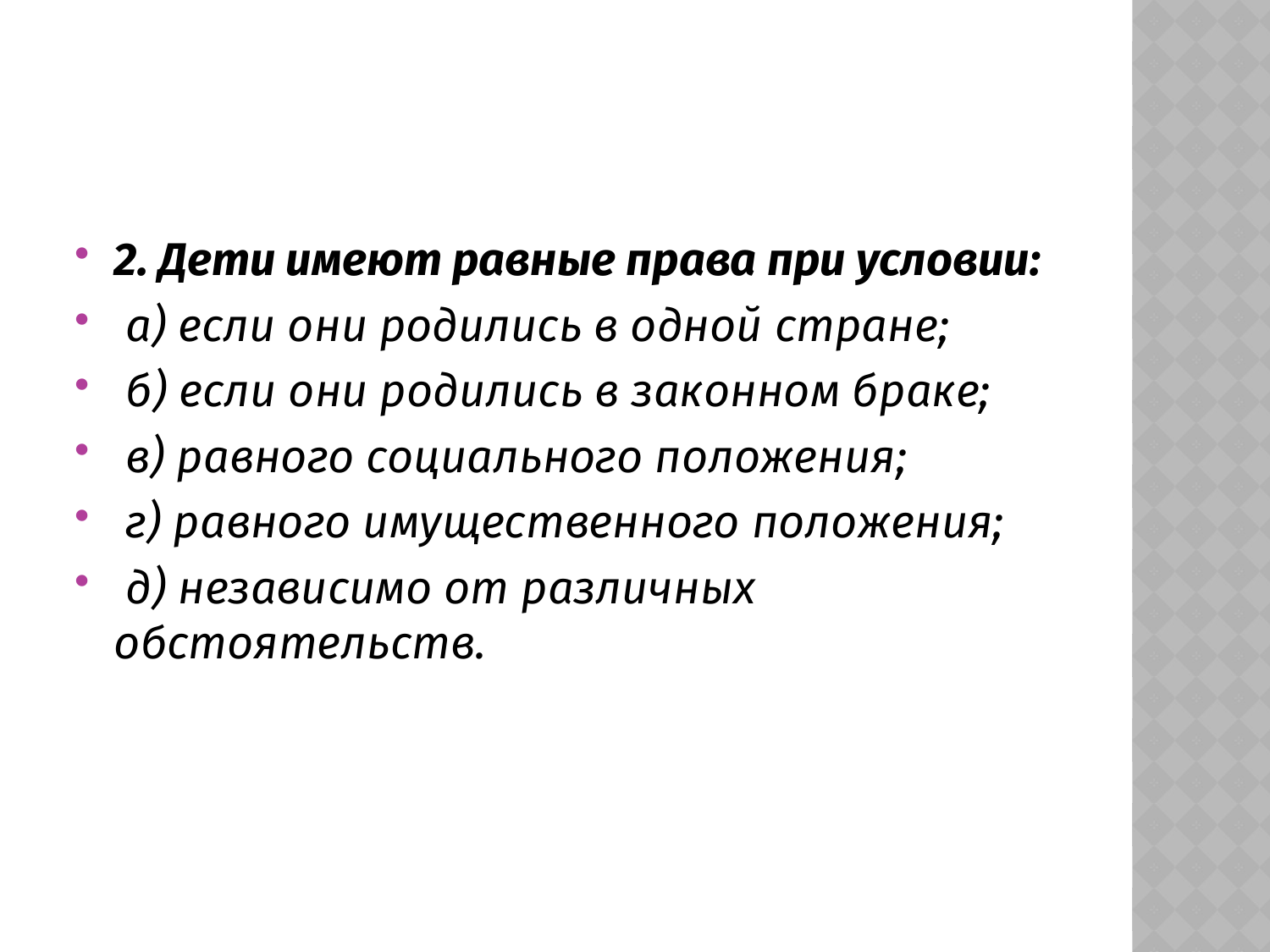

#
2. Дети имеют равные права при условии:
 а) если они родились в одной стране;
 б) если они родились в законном браке;
 в) равного социального положения;
 г) равного имущественного положения;
 д) независимо от различных обстоятельств.